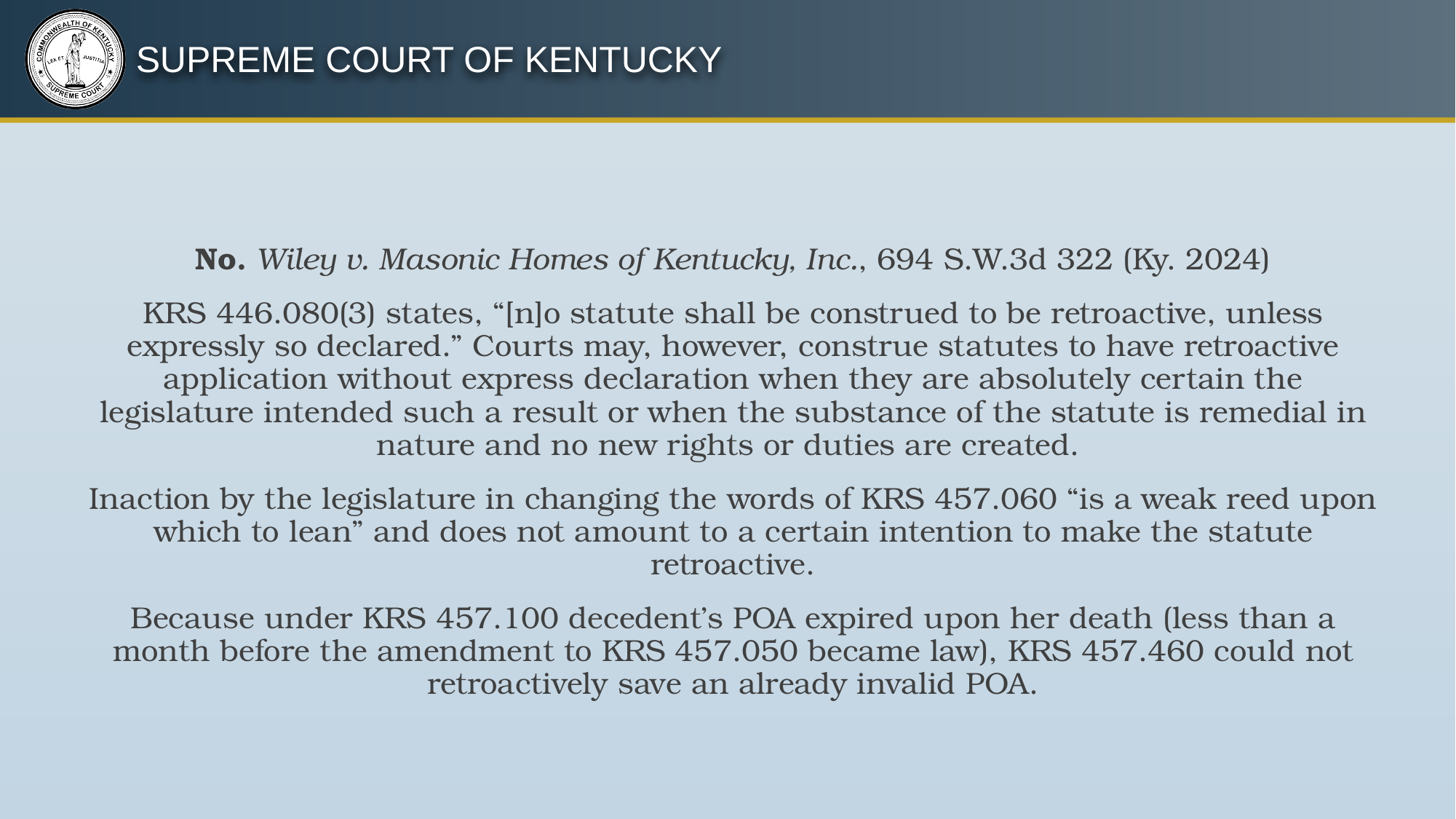

No. Wiley v. Masonic Homes of Kentucky, Inc., 694 S.W.3d 322 (Ky. 2024)
KRS 446.080(3) states, “[n]o statute shall be construed to be retroactive, unless expressly so declared.” Courts may, however, construe statutes to have retroactive application without express declaration when they are absolutely certain the legislature intended such a result or when the substance of the statute is remedial in nature and no new rights or duties are created.
Inaction by the legislature in changing the words of KRS 457.060 “is a weak reed upon which to lean” and does not amount to a certain intention to make the statute retroactive.
Because under KRS 457.100 decedent’s POA expired upon her death (less than a month before the amendment to KRS 457.050 became law), KRS 457.460 could not retroactively save an already invalid POA.